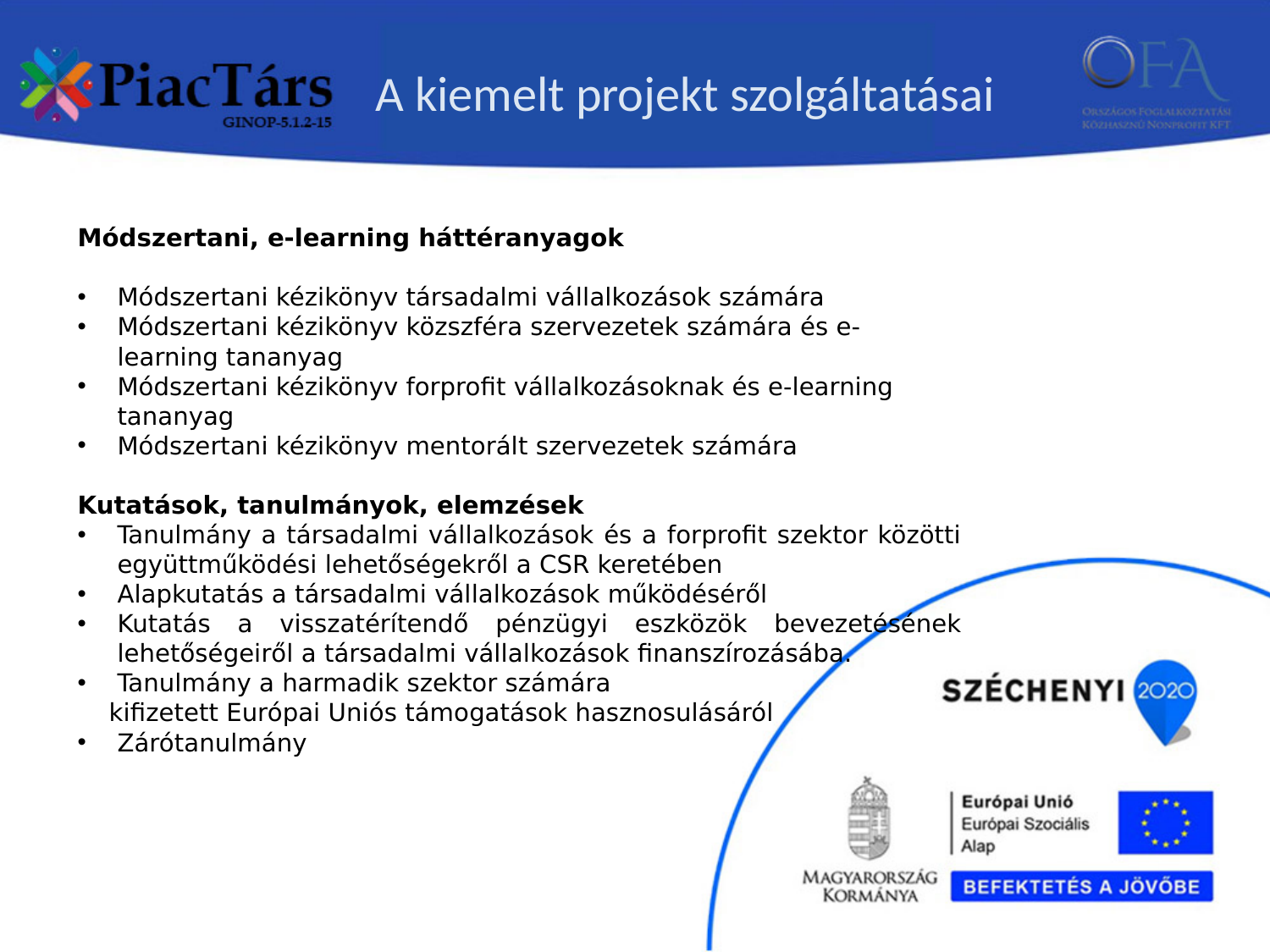

# A kiemelt projekt szolgáltatásai

Módszertani, e-learning háttéranyagok

Módszertani kézikönyv társadalmi vállalkozások számára
Módszertani kézikönyv közszféra szervezetek számára és e-learning tananyag
Módszertani kézikönyv forprofit vállalkozásoknak és e-learning tananyag
Módszertani kézikönyv mentorált szervezetek számára

Kutatások, tanulmányok, elemzések
Tanulmány a társadalmi vállalkozások és a forprofit szektor közötti együttműködési lehetőségekről a CSR keretében
Alapkutatás a társadalmi vállalkozások működéséről
Kutatás a visszatérítendő pénzügyi eszközök bevezetésének lehetőségeiről a társadalmi vállalkozások finanszírozásába.
Tanulmány a harmadik szektor számára
    kifizetett Európai Uniós támogatások hasznosulásáról
Zárótanulmány